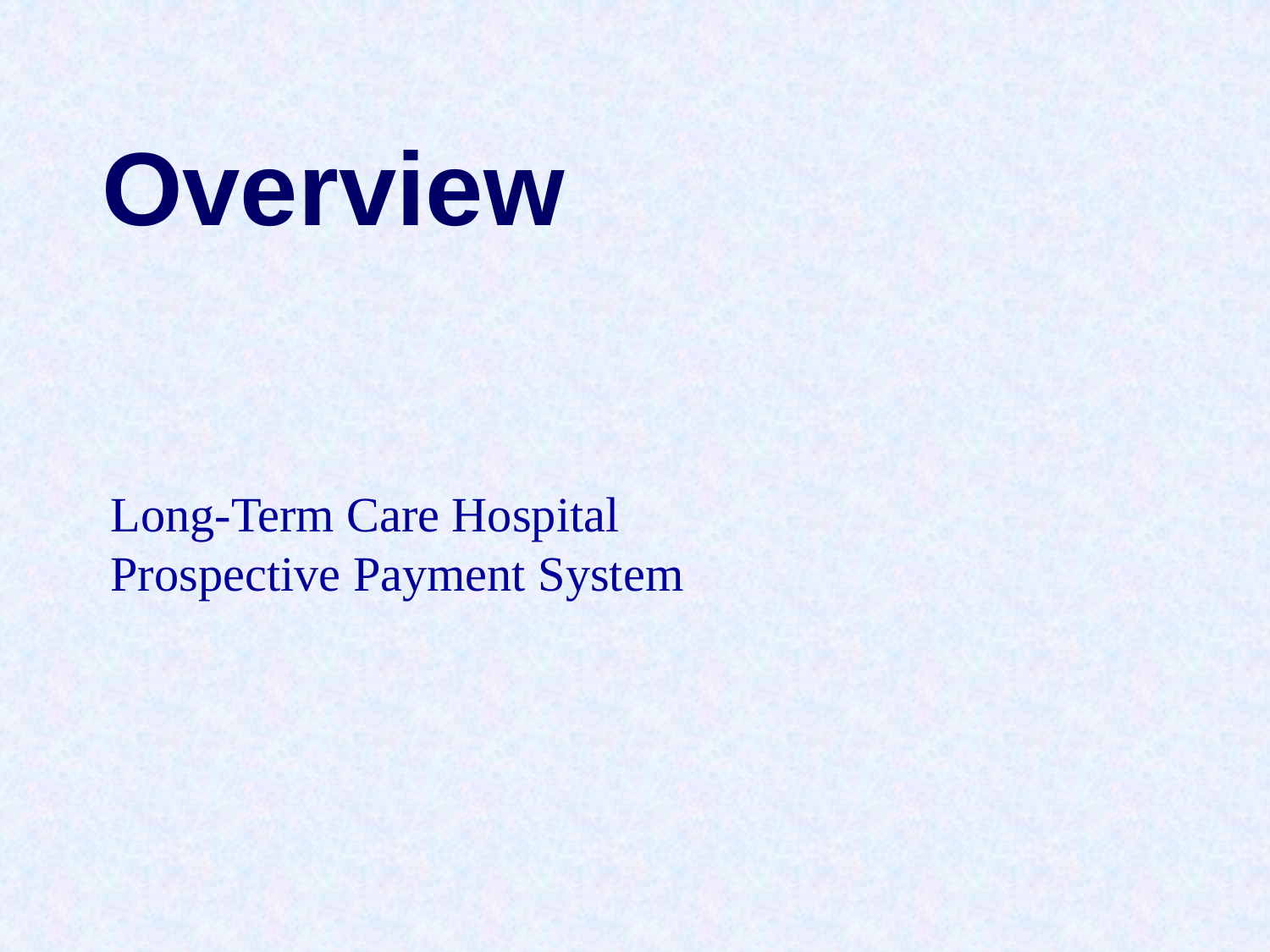

# Overview
Long-Term Care Hospital Prospective Payment System